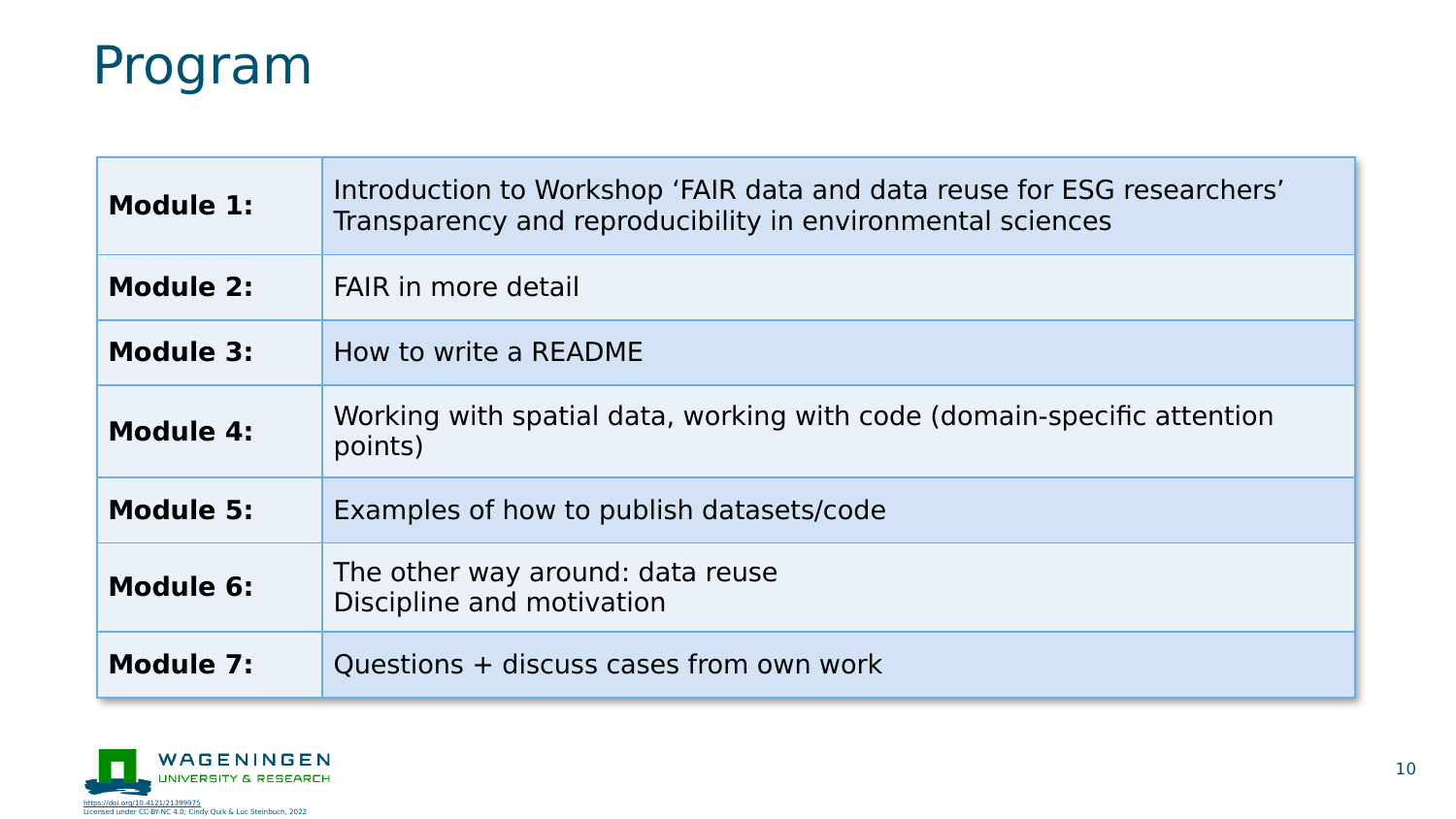

# Program
| Module 1: | Introduction to Workshop ‘FAIR data and data reuse​ for ESG researchers’ Transparency and reproducibility in environmental sciences |
| --- | --- |
| Module 2: | FAIR in more detail |
| Module 3: | How to write a README |
| Module 4: | Working with spatial data, working with code (domain-specific attention points) |
| Module 5: | Examples of how to publish datasets/code |
| Module 6: | The other way around: data reuse Discipline and motivation |
| Module 7: | Questions + discuss cases from own work |
10